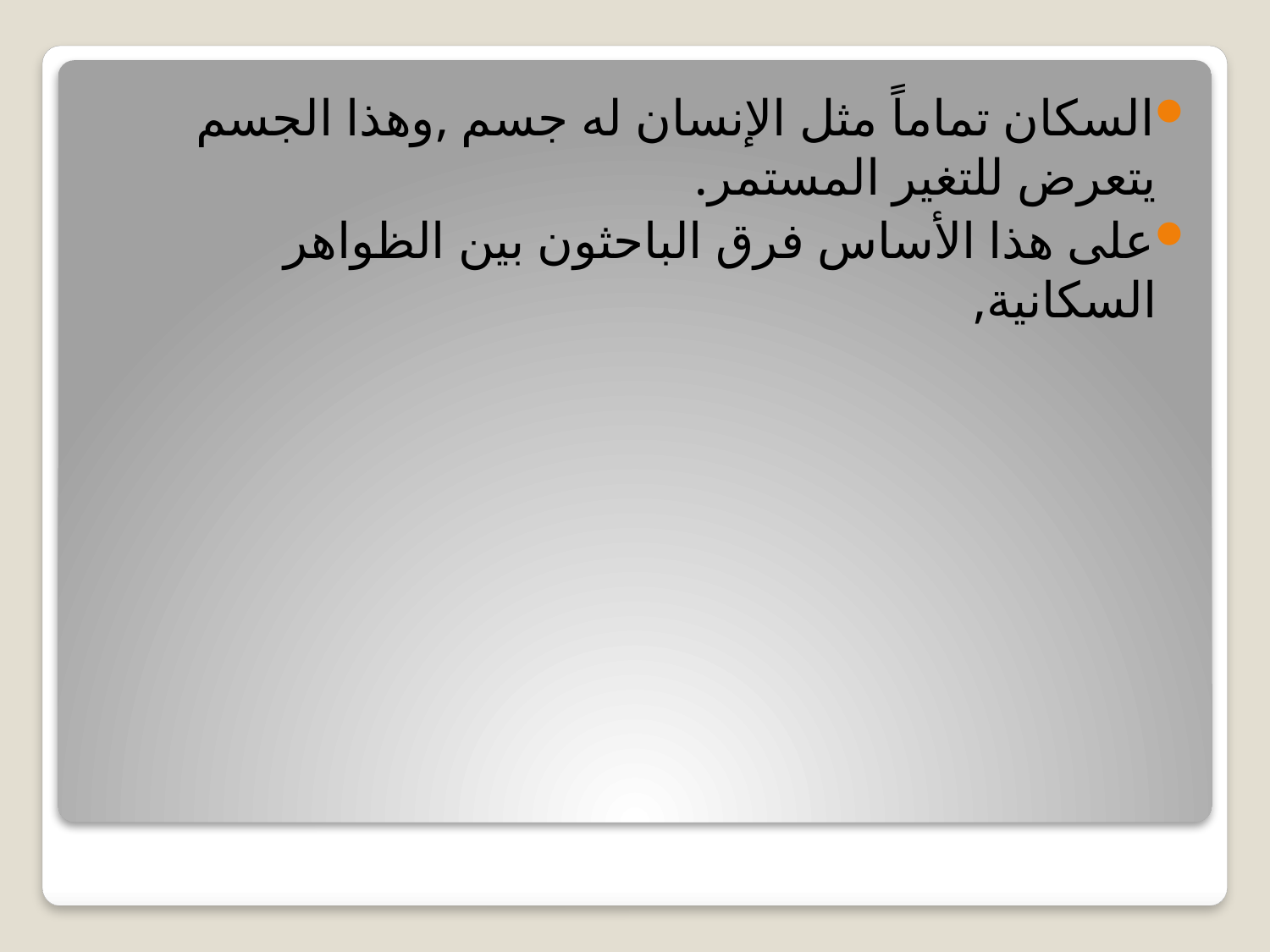

السكان تماماً مثل الإنسان له جسم ,وهذا الجسم يتعرض للتغير المستمر.
على هذا الأساس فرق الباحثون بين الظواهر السكانية,

#